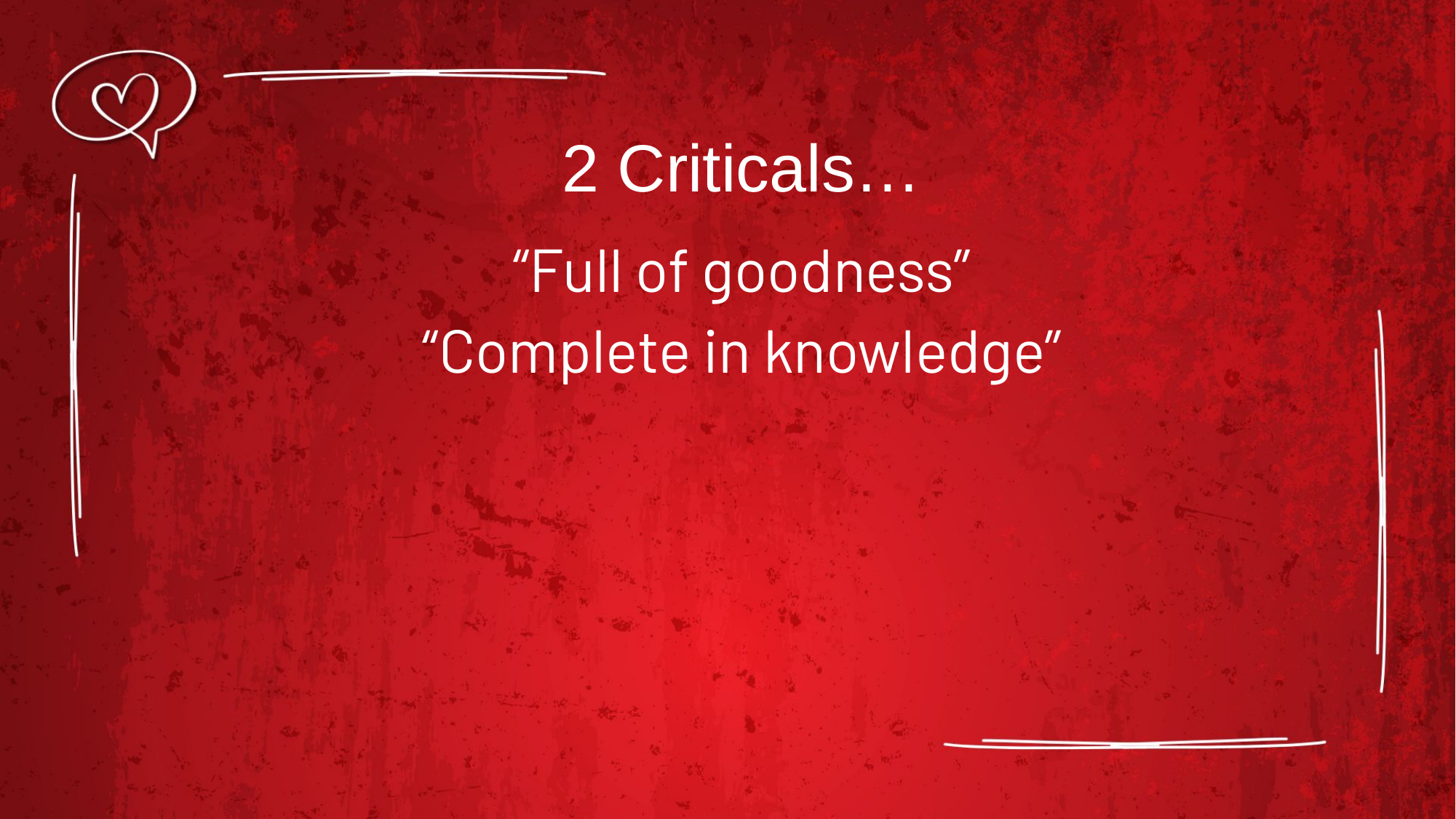

# 2 Criticals…
“Full of goodness”
“Complete in knowledge”